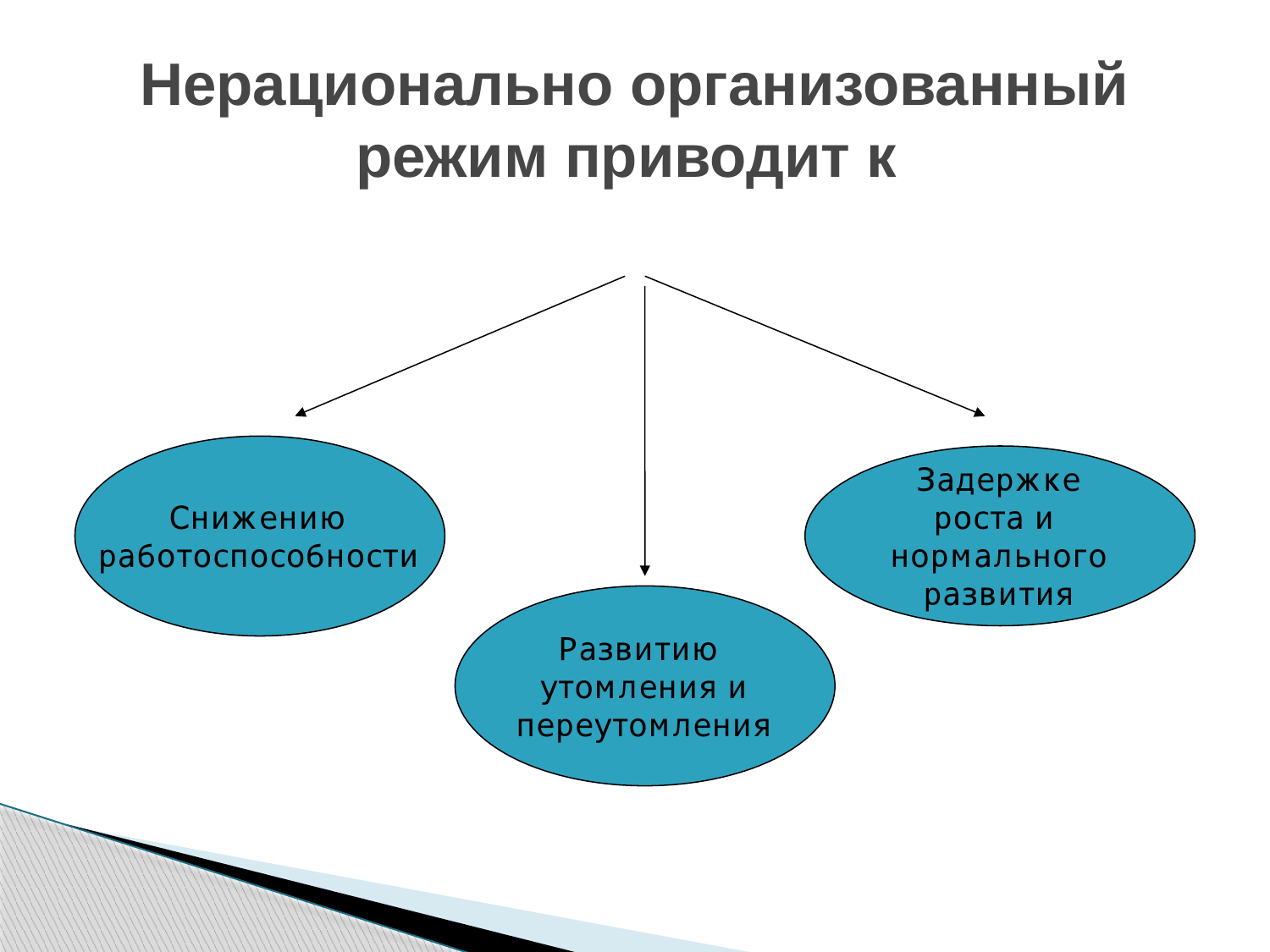

# Нерационально организованный режим приводит к

Снижению
 работоспособности
Задержке
роста и
нормального
 развития
Развитию
утомления и
 переутомления